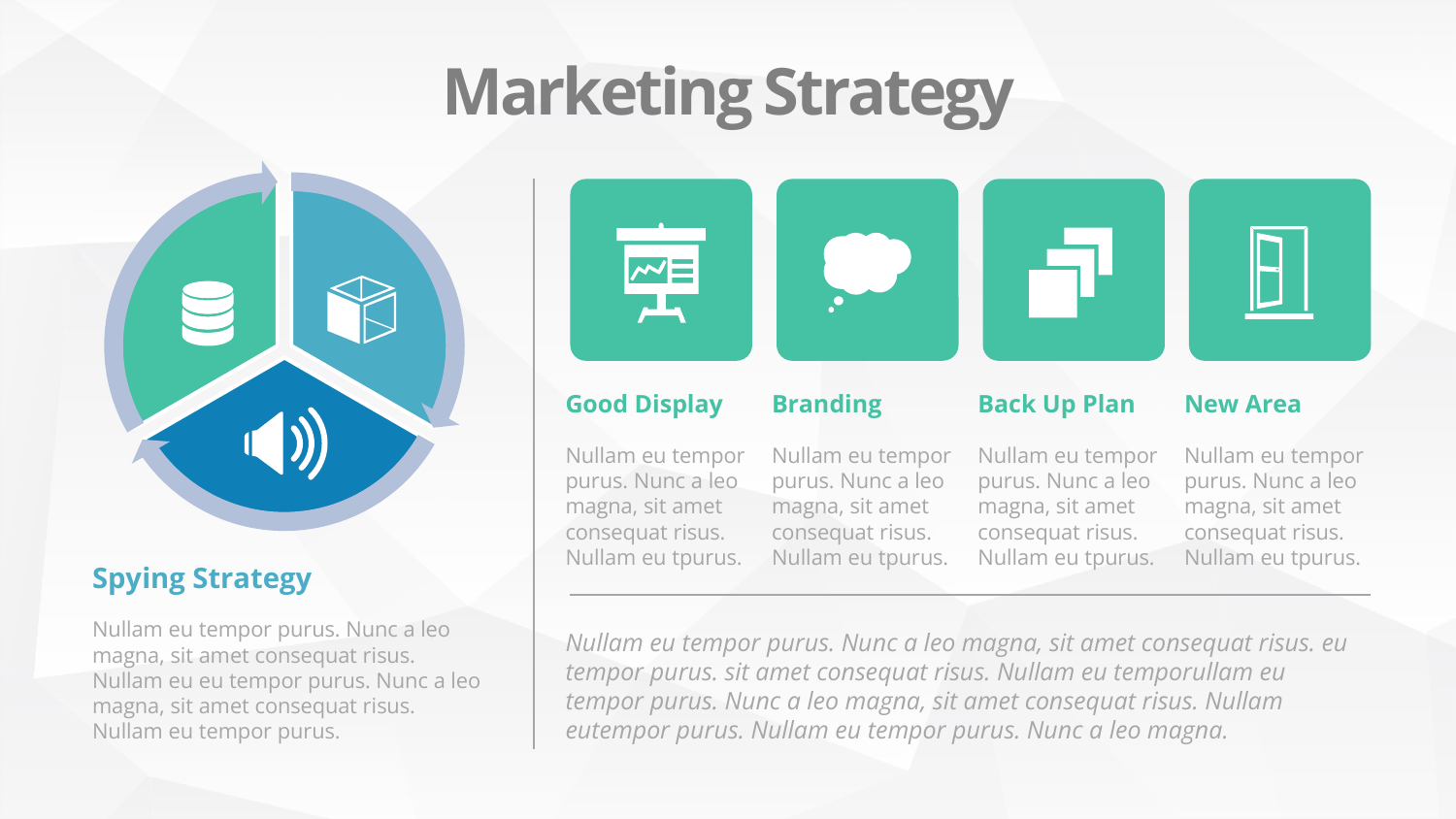

Marketing Strategy

Good Display

Nullam eu tempor purus. Nunc a leo magna, sit amet consequat risus. Nullam eu tpurus.
Branding

Nullam eu tempor purus. Nunc a leo magna, sit amet consequat risus. Nullam eu tpurus.
Back Up Plan

Nullam eu tempor purus. Nunc a leo magna, sit amet consequat risus. Nullam eu tpurus.
New Area

Nullam eu tempor purus. Nunc a leo magna, sit amet consequat risus. Nullam eu tpurus.

Spying Strategy

Nullam eu tempor purus. Nunc a leo magna, sit amet consequat risus. Nullam eu eu tempor purus. Nunc a leo magna, sit amet consequat risus. Nullam eu tempor purus.
Nullam eu tempor purus. Nunc a leo magna, sit amet consequat risus. eu tempor purus. sit amet consequat risus. Nullam eu temporullam eu tempor purus. Nunc a leo magna, sit amet consequat risus. Nullam eutempor purus. Nullam eu tempor purus. Nunc a leo magna.